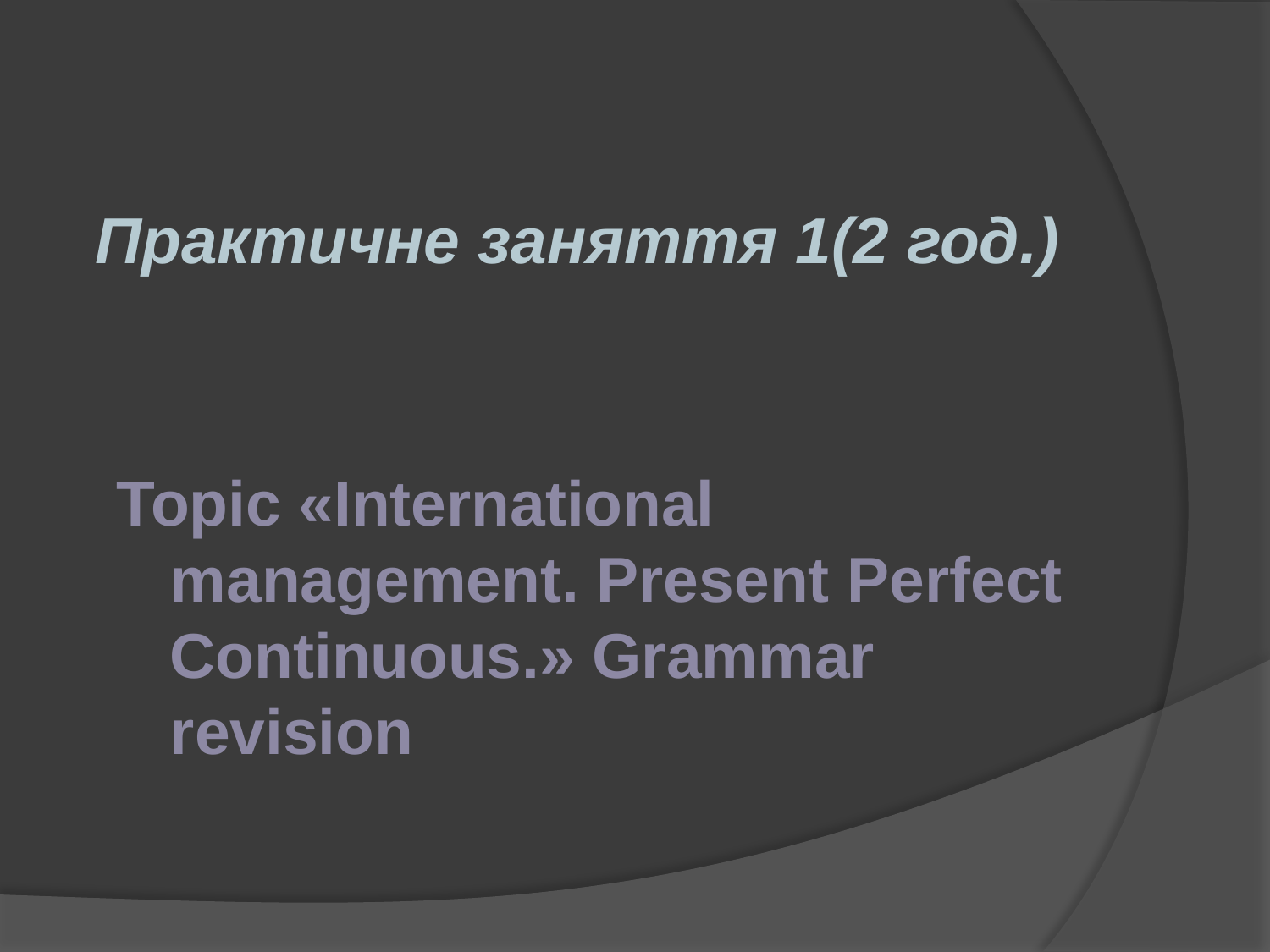

# Практичне заняття 1(2 год.)
Topic «International management. Present Perfect Continuous.» Grammar revision